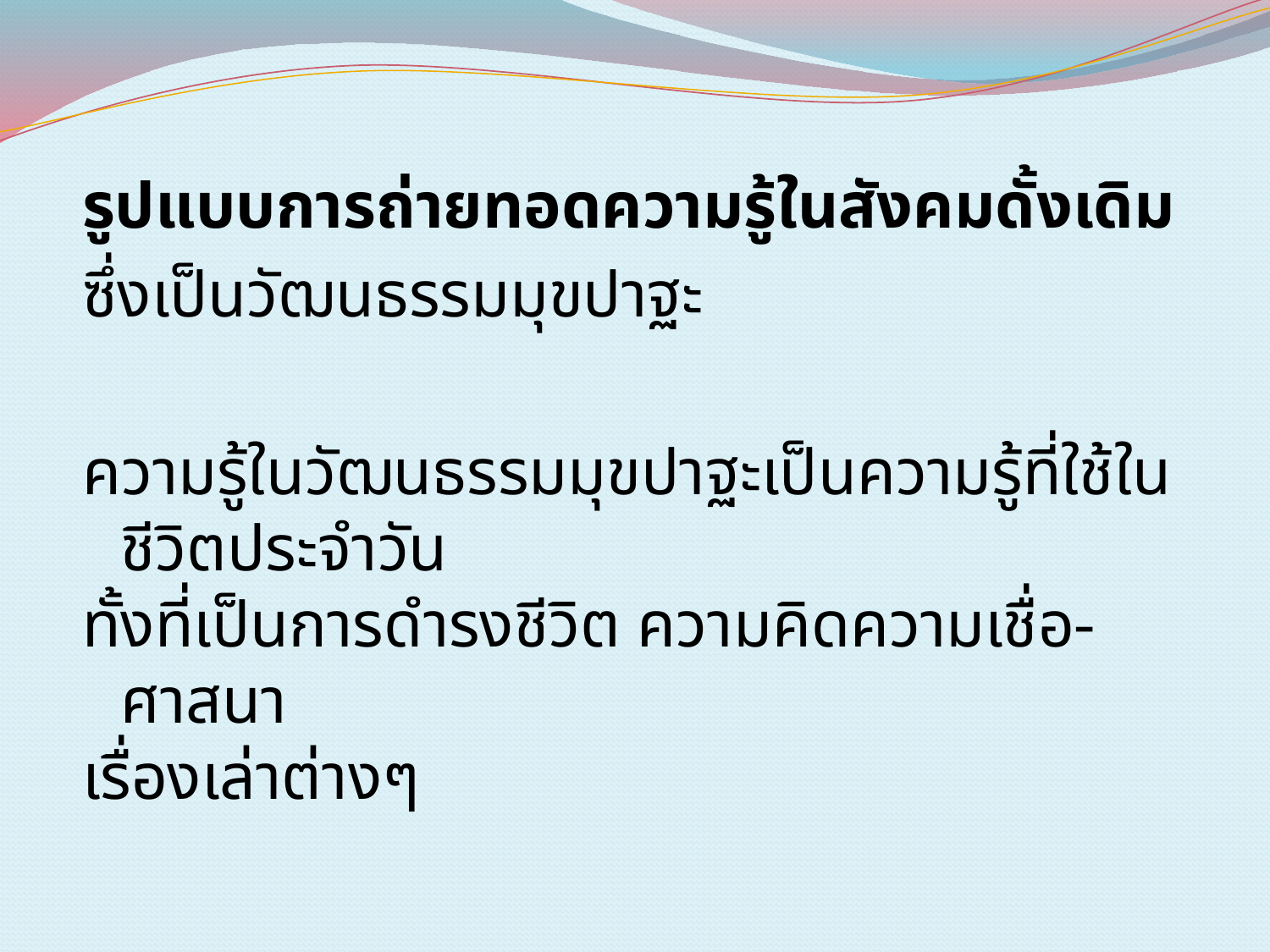

รูปแบบการถ่ายทอดความรู้ในสังคมดั้งเดิม
ซึ่งเป็นวัฒนธรรมมุขปาฐะ

ความรู้ในวัฒนธรรมมุขปาฐะเป็นความรู้ที่ใช้ในชีวิตประจำวัน
ทั้งที่เป็นการดำรงชีวิต ความคิดความเชื่อ-ศาสนา
เรื่องเล่าต่างๆ